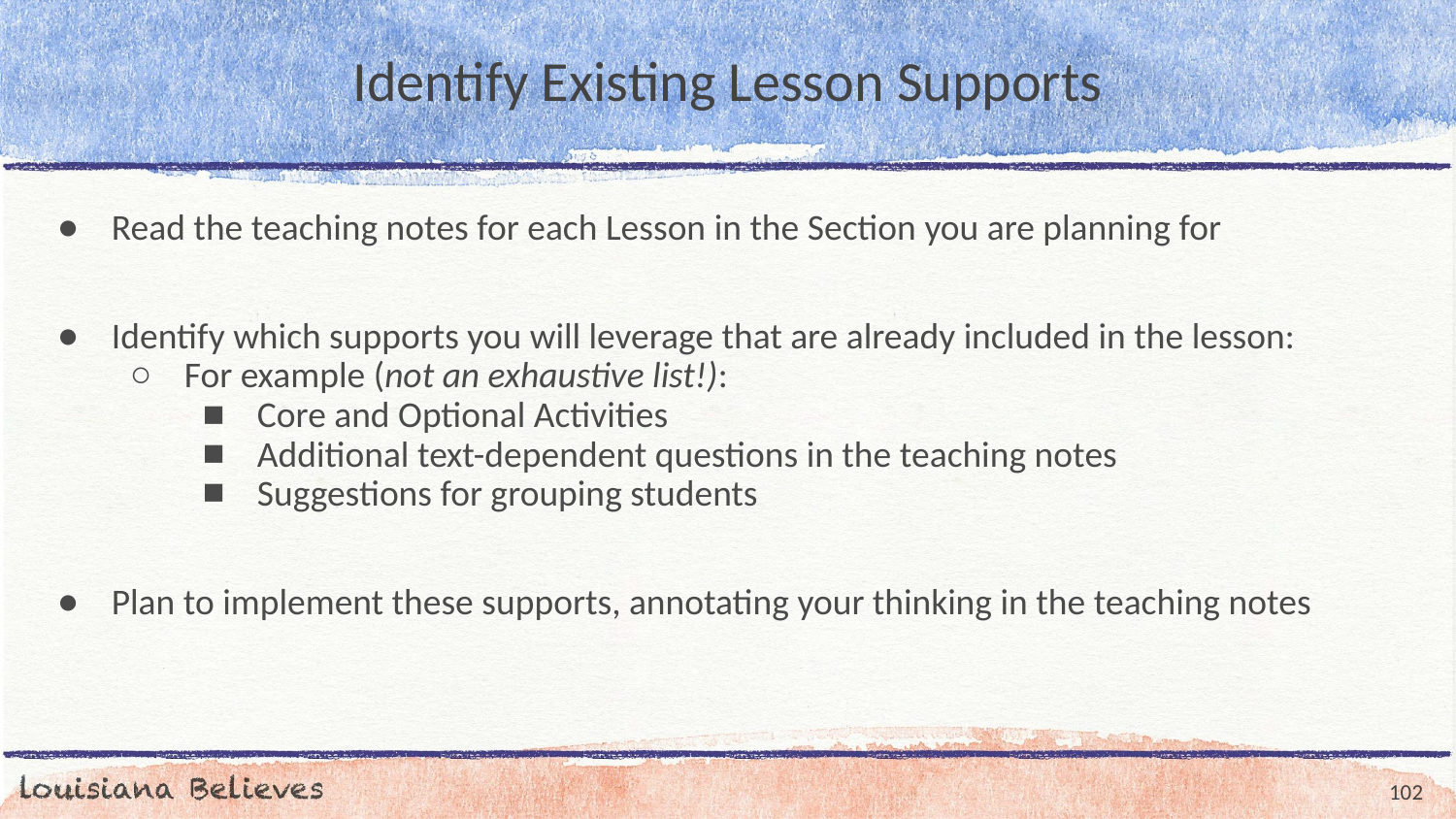

# Identify Existing Lesson Supports
Read the teaching notes for each Lesson in the Section you are planning for

Identify which supports you will leverage that are already included in the lesson:
For example (not an exhaustive list!):
Core and Optional Activities
Additional text-dependent questions in the teaching notes
Suggestions for grouping students

Plan to implement these supports, annotating your thinking in the teaching notes